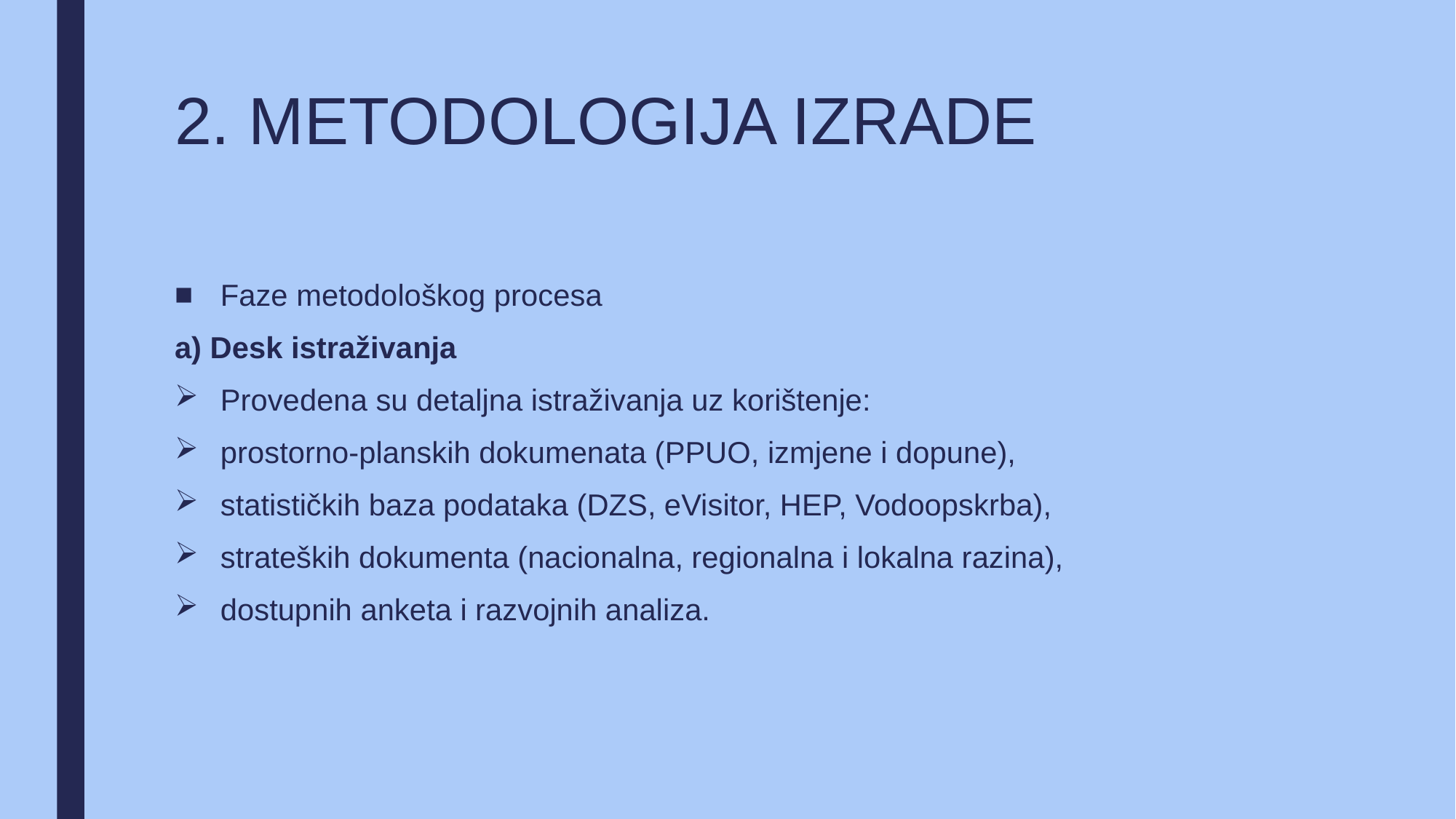

# 2. METODOLOGIJA IZRADE
Faze metodološkog procesa
a) Desk istraživanja
Provedena su detaljna istraživanja uz korištenje:
prostorno-planskih dokumenata (PPUO, izmjene i dopune),
statističkih baza podataka (DZS, eVisitor, HEP, Vodoopskrba),
strateških dokumenta (nacionalna, regionalna i lokalna razina),
dostupnih anketa i razvojnih analiza.